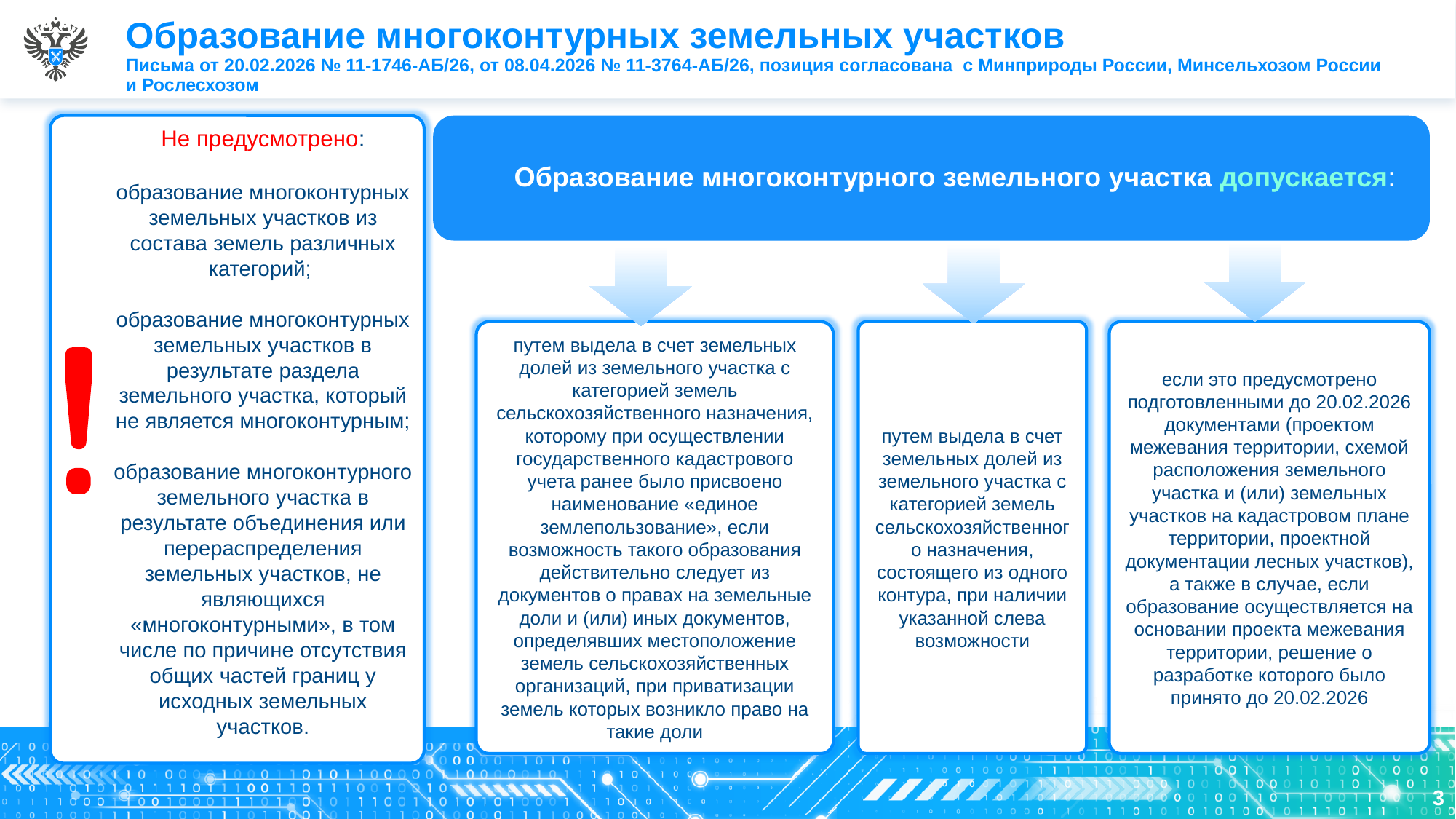

# Образование многоконтурных земельных участков Письма от 20.02.2026 № 11-1746-АБ/26, от 08.04.2026 № 11-3764-АБ/26, позиция согласована  с Минприроды России, Минсельхозом России и Рослесхозом

Образование многоконтурного земельного участка допускается:
Не предусмотрено:

образование многоконтурных земельных участков из состава земель различных категорий;

образование многоконтурных земельных участков в результате раздела земельного участка, который не является многоконтурным;

образование многоконтурного земельного участка в результате объединения или перераспределения земельных участков, не являющихся «многоконтурными», в том числе по причине отсутствия общих частей границ у исходных земельных участков.

путем выдела в счет земельных долей из земельного участка с категорией земель сельскохозяйственного назначения, которому при осуществлении государственного кадастрового учета ранее было присвоено наименование «единое землепользование», если возможность такого образования действительно следует из документов о правах на земельные доли и (или) иных документов, определявших местоположение земель сельскохозяйственных организаций, при приватизации земель которых возникло право на такие доли
путем выдела в счет земельных долей из земельного участка с категорией земель сельскохозяйственного назначения, состоящего из одного контура, при наличии указанной слева возможности
если это предусмотрено подготовленными до 20.02.2026 документами (проектом межевания территории, схемой расположения земельного участка и (или) земельных участков на кадастровом плане территории, проектной документации лесных участков), а также в случае, если образование осуществляется на основании проекта межевания территории, решение о разработке которого было принято до 20.02.2026

3